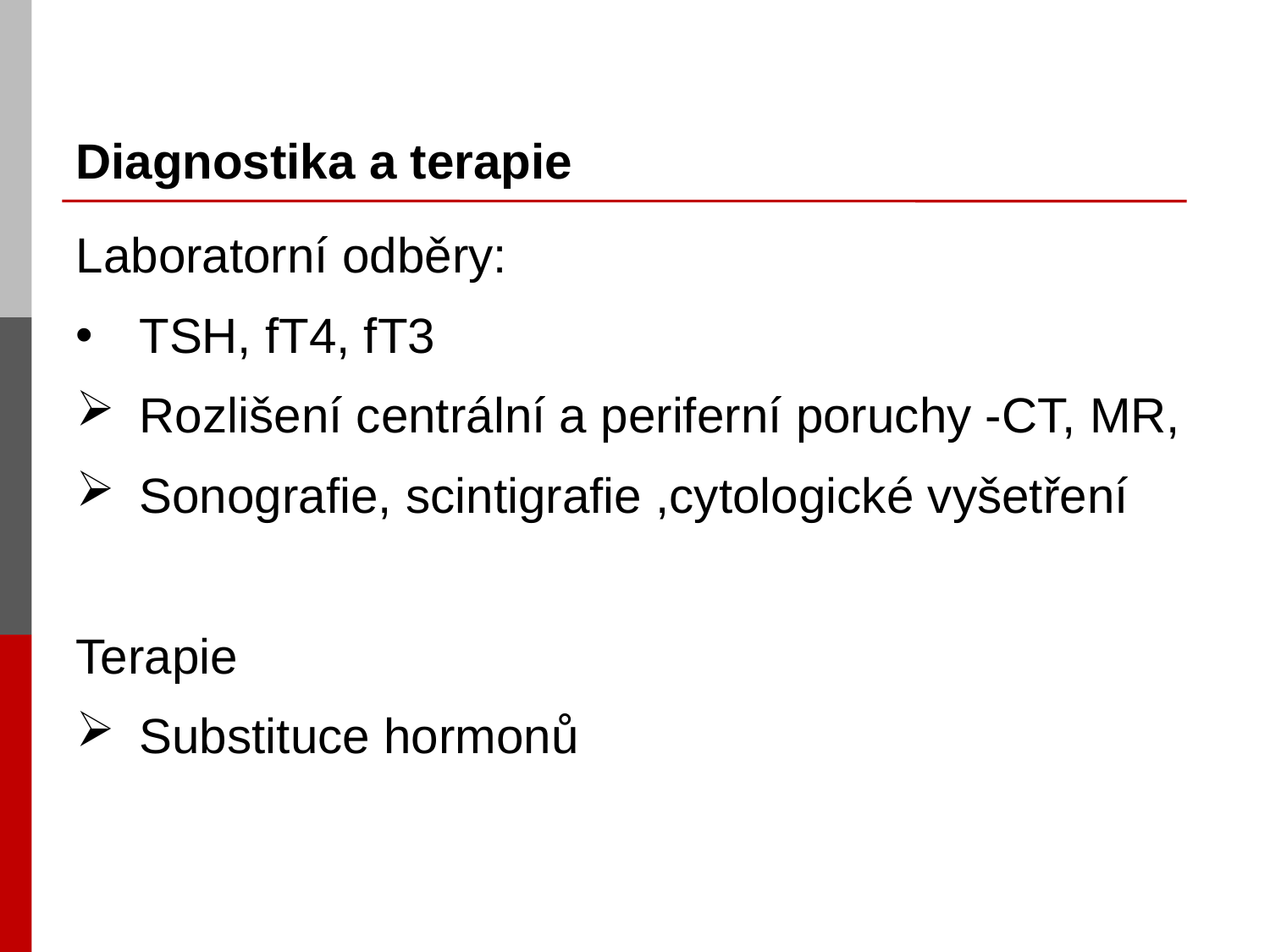

# Diagnostika a terapie
Laboratorní odběry:
TSH, fT4, fT3
Rozlišení centrální a periferní poruchy -CT, MR,
Sonografie, scintigrafie ,cytologické vyšetření

Terapie
Substituce hormonů